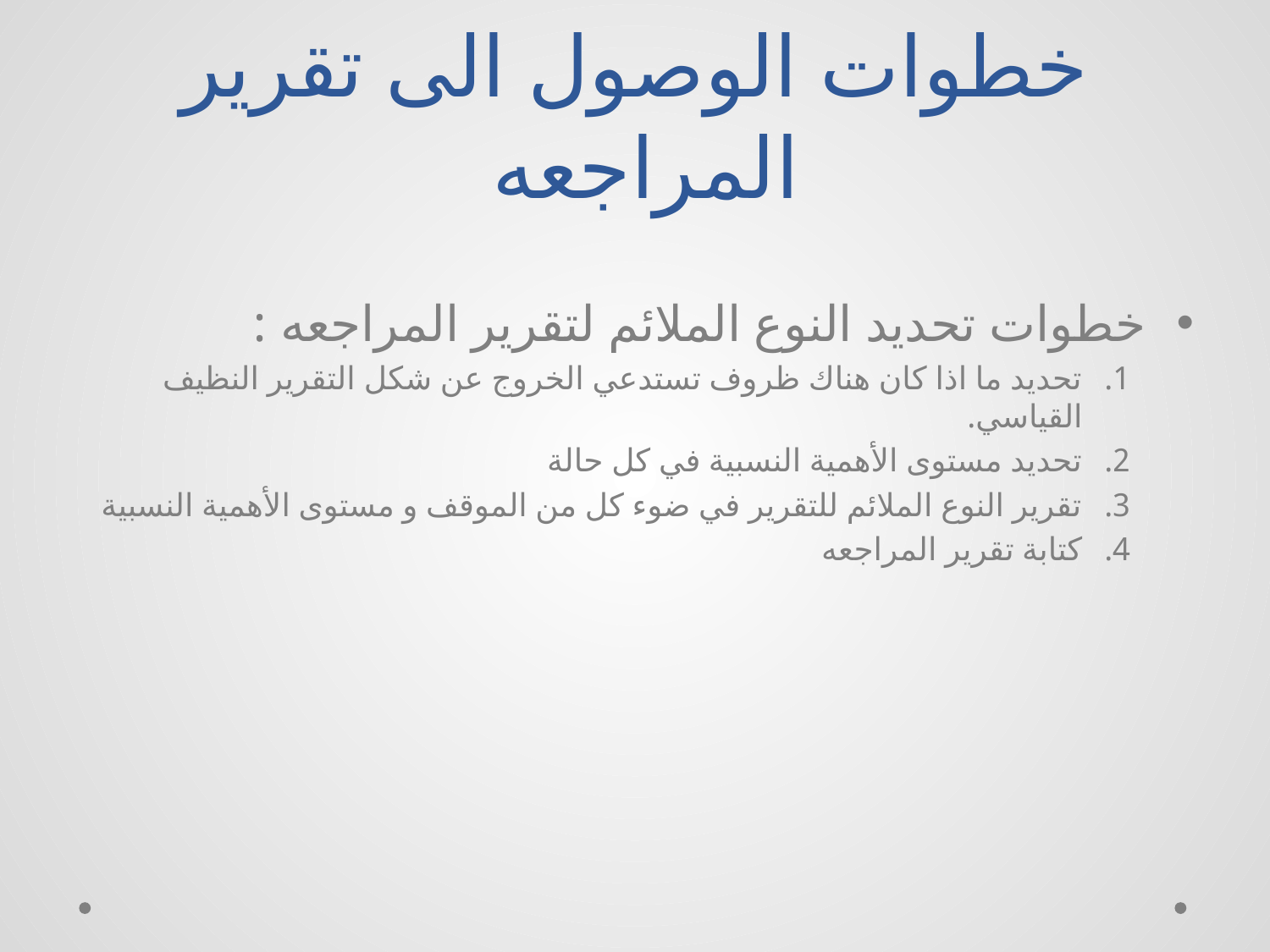

# خطوات الوصول الى تقرير المراجعه
خطوات تحديد النوع الملائم لتقرير المراجعه :
تحديد ما اذا كان هناك ظروف تستدعي الخروج عن شكل التقرير النظيف القياسي.
تحديد مستوى الأهمية النسبية في كل حالة
تقرير النوع الملائم للتقرير في ضوء كل من الموقف و مستوى الأهمية النسبية
كتابة تقرير المراجعه